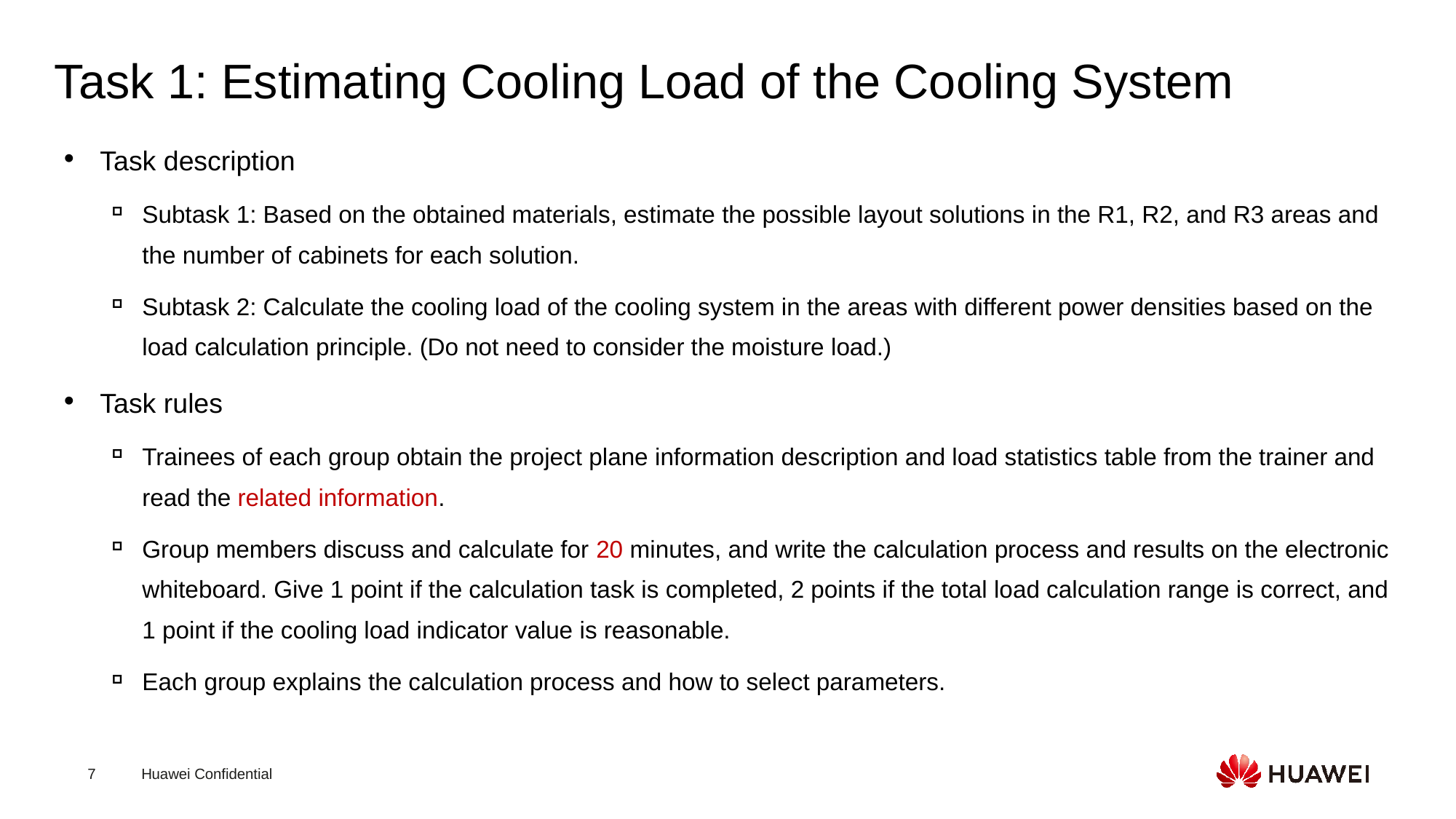

# Task 1: Estimating Cooling Load of the Cooling System
Task description
Subtask 1: Based on the obtained materials, estimate the possible layout solutions in the R1, R2, and R3 areas and the number of cabinets for each solution.
Subtask 2: Calculate the cooling load of the cooling system in the areas with different power densities based on the load calculation principle. (Do not need to consider the moisture load.)
Task rules
Trainees of each group obtain the project plane information description and load statistics table from the trainer and read the related information.
Group members discuss and calculate for 20 minutes, and write the calculation process and results on the electronic whiteboard. Give 1 point if the calculation task is completed, 2 points if the total load calculation range is correct, and 1 point if the cooling load indicator value is reasonable.
Each group explains the calculation process and how to select parameters.